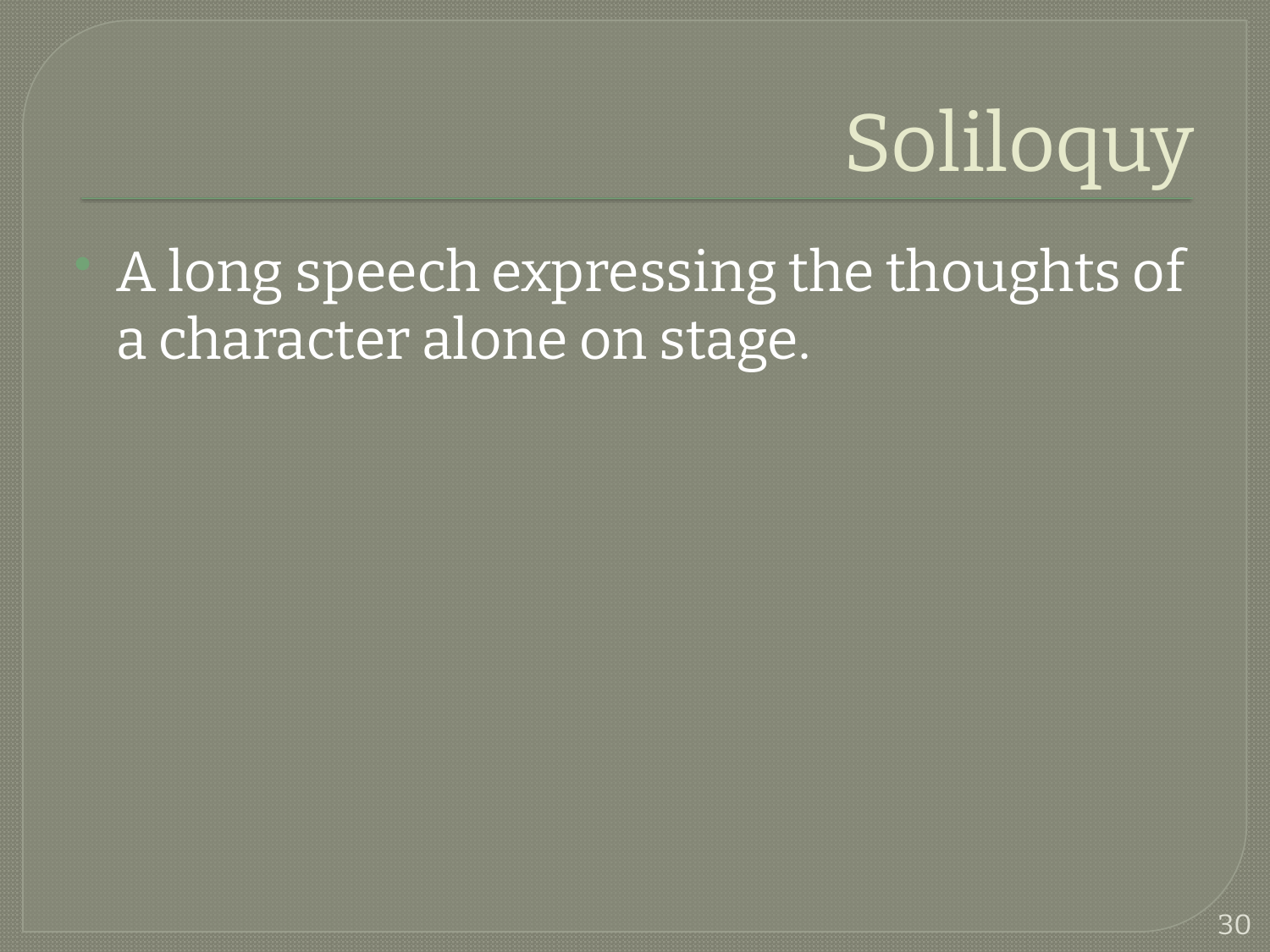

# Soliloquy
A long speech expressing the thoughts of a character alone on stage.
30